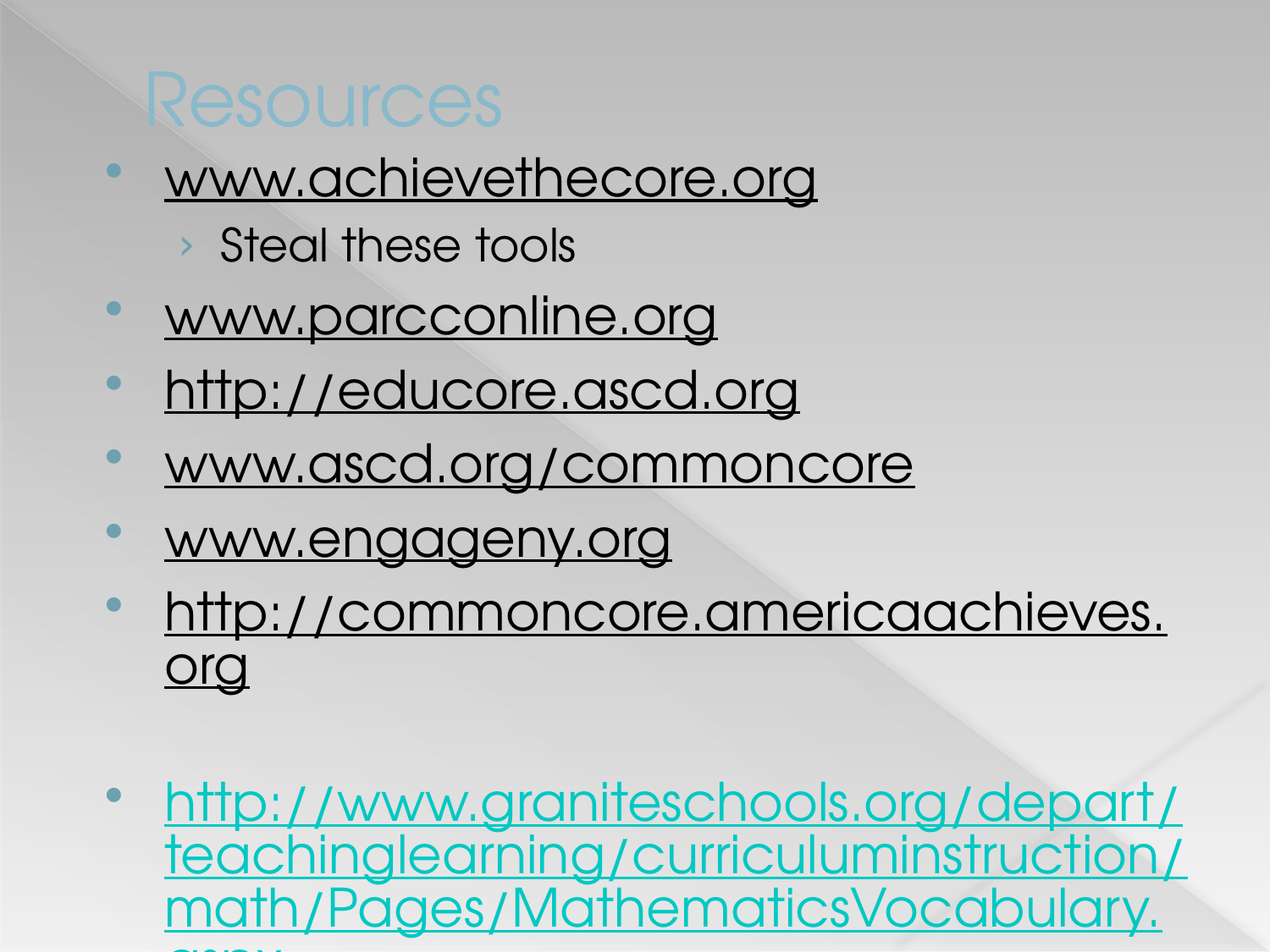

# Resources
www.achievethecore.org
Steal these tools
www.parcconline.org
http://educore.ascd.org
www.ascd.org/commoncore
www.engageny.org
http://commoncore.americaachieves.org
http://www.graniteschools.org/depart/teachinglearning/curriculuminstruction/math/Pages/MathematicsVocabulary.aspx